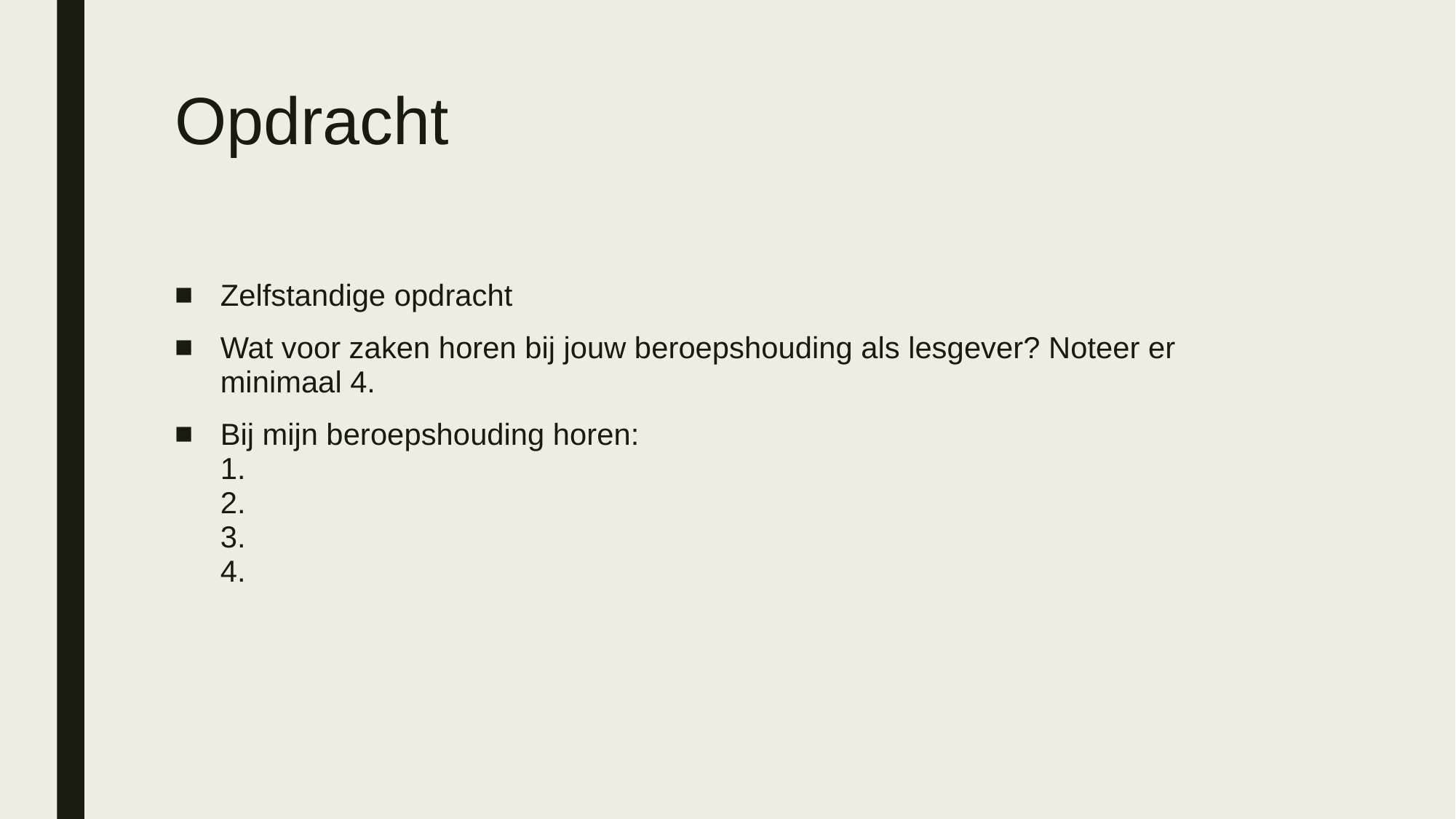

# Opdracht
Zelfstandige opdracht
Wat voor zaken horen bij jouw beroepshouding als lesgever? Noteer er minimaal 4.
Bij mijn beroepshouding horen:
1.
2.
3.
4.